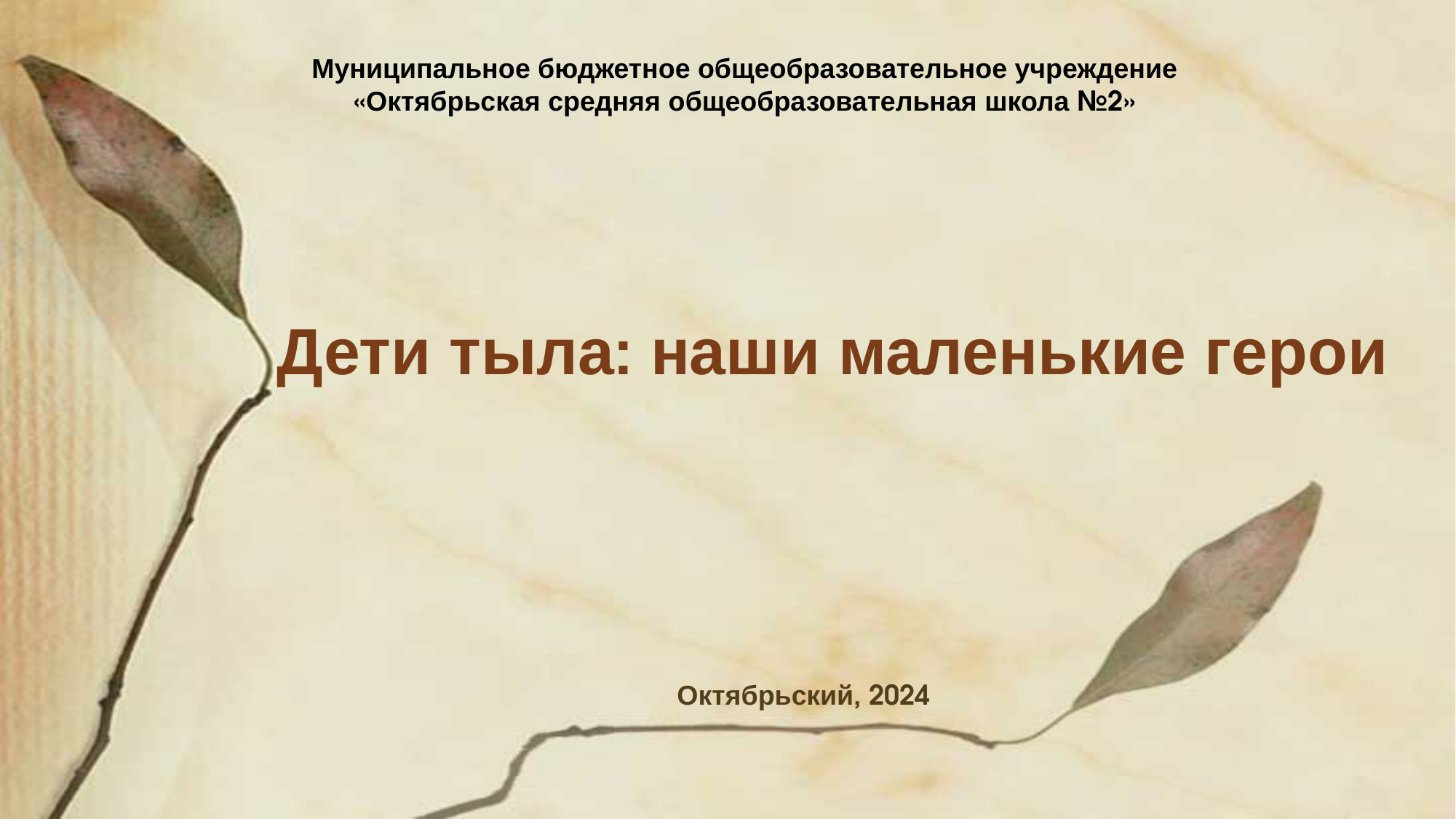

Муниципальное бюджетное общеобразовательное учреждение
«Октябрьская средняя общеобразовательная школа №2»

# Дети тыла: наши маленькие герои
Октябрьский, 2024